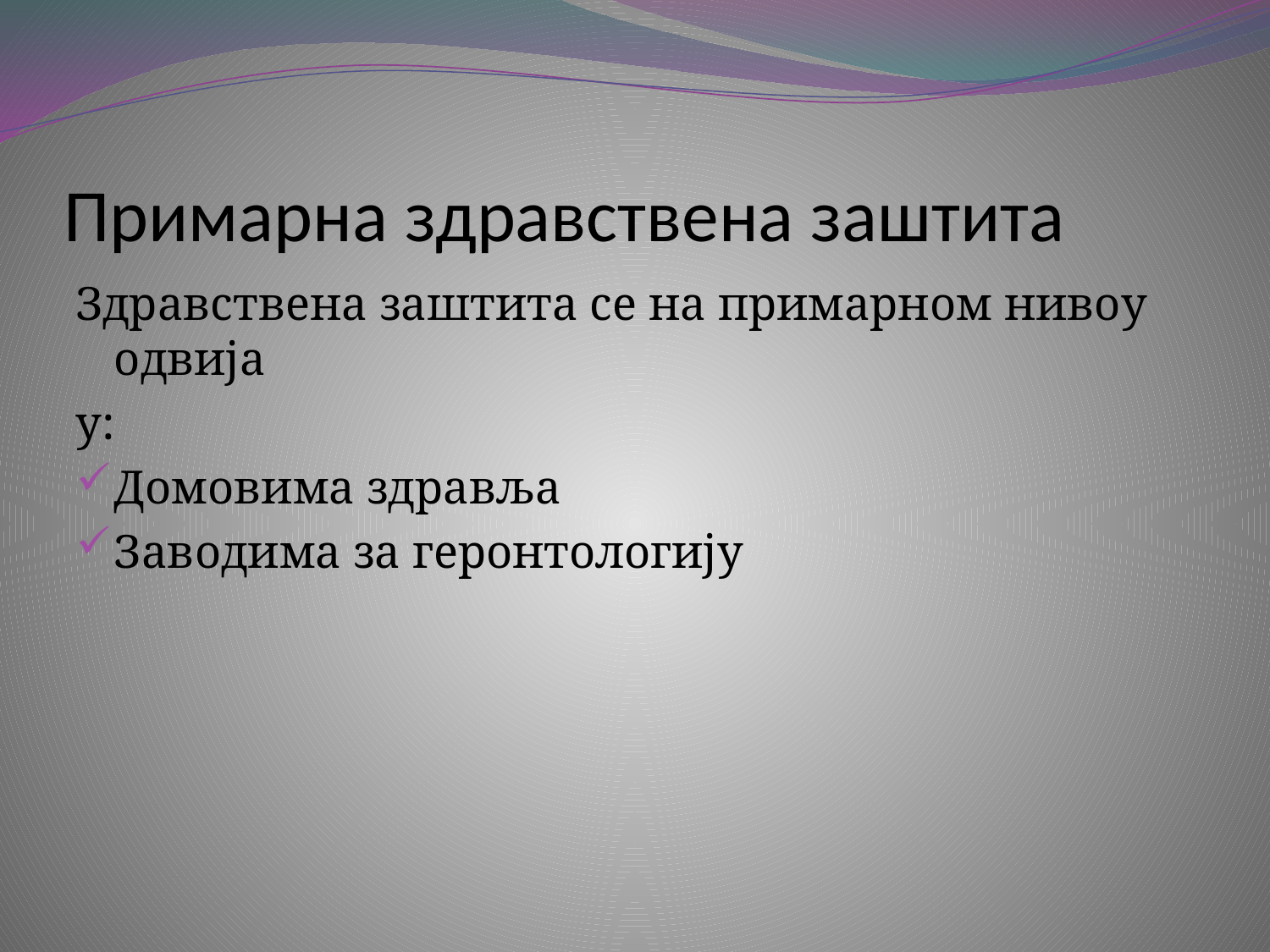

# Примарна здравствена заштита
Здравствена заштита се на примарном нивоу одвија
у:
Домовима здравља
Заводима за геронтологију